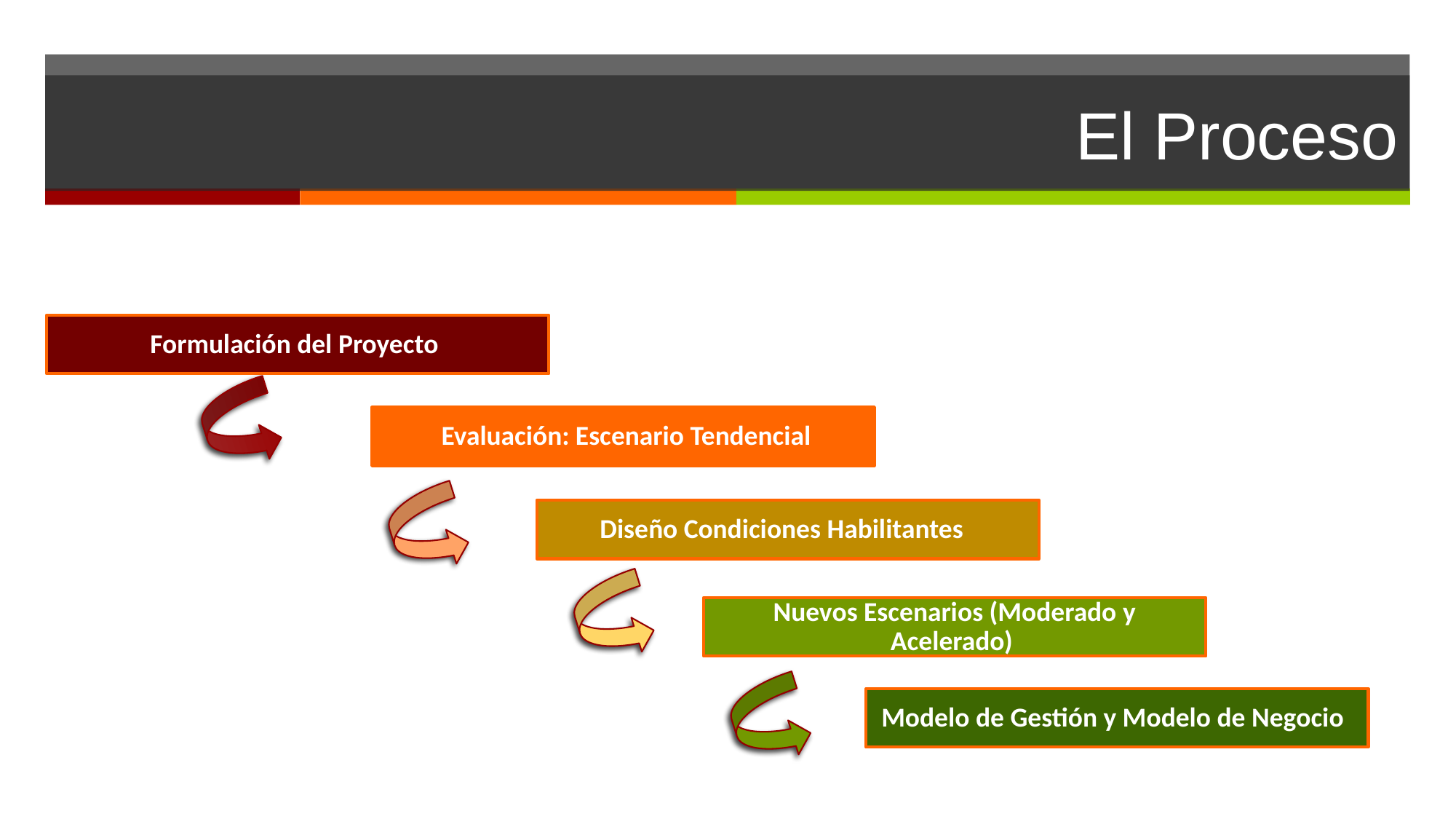

# El Proceso
Formulación del Proyecto

 Evaluación: Escenario Tendencial

Diseño Condiciones Habilitantes

Nuevos Escenarios (Moderado y Acelerado)

Modelo de Gestión y Modelo de Negocio